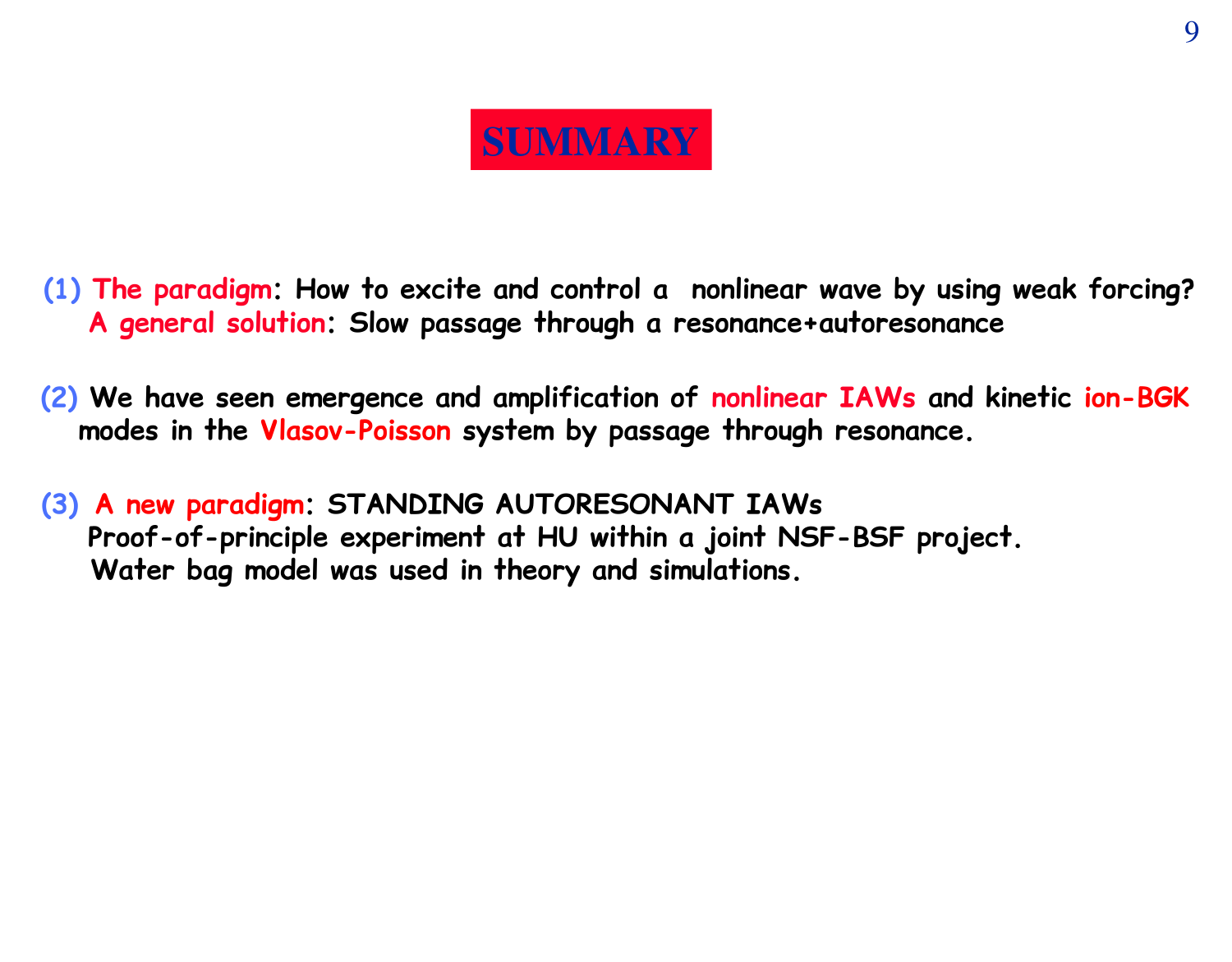

9
SUMMARY
  (1) The paradigm: How to excite and control a  nonlinear wave by using weak forcing?
      A general solution: Slow passage through a resonance+autoresonance
  (2) We have seen emergence and amplification of nonlinear IAWs and kinetic ion-BGK modes in the Vlasov-Poisson system by passage through resonance.
   (3)  A new paradigm: STANDING AUTORESONANT IAWs
      Proof-of-principle experiment at HU within a joint NSF-BSF project.
	 Water bag model was used in theory and simulations.